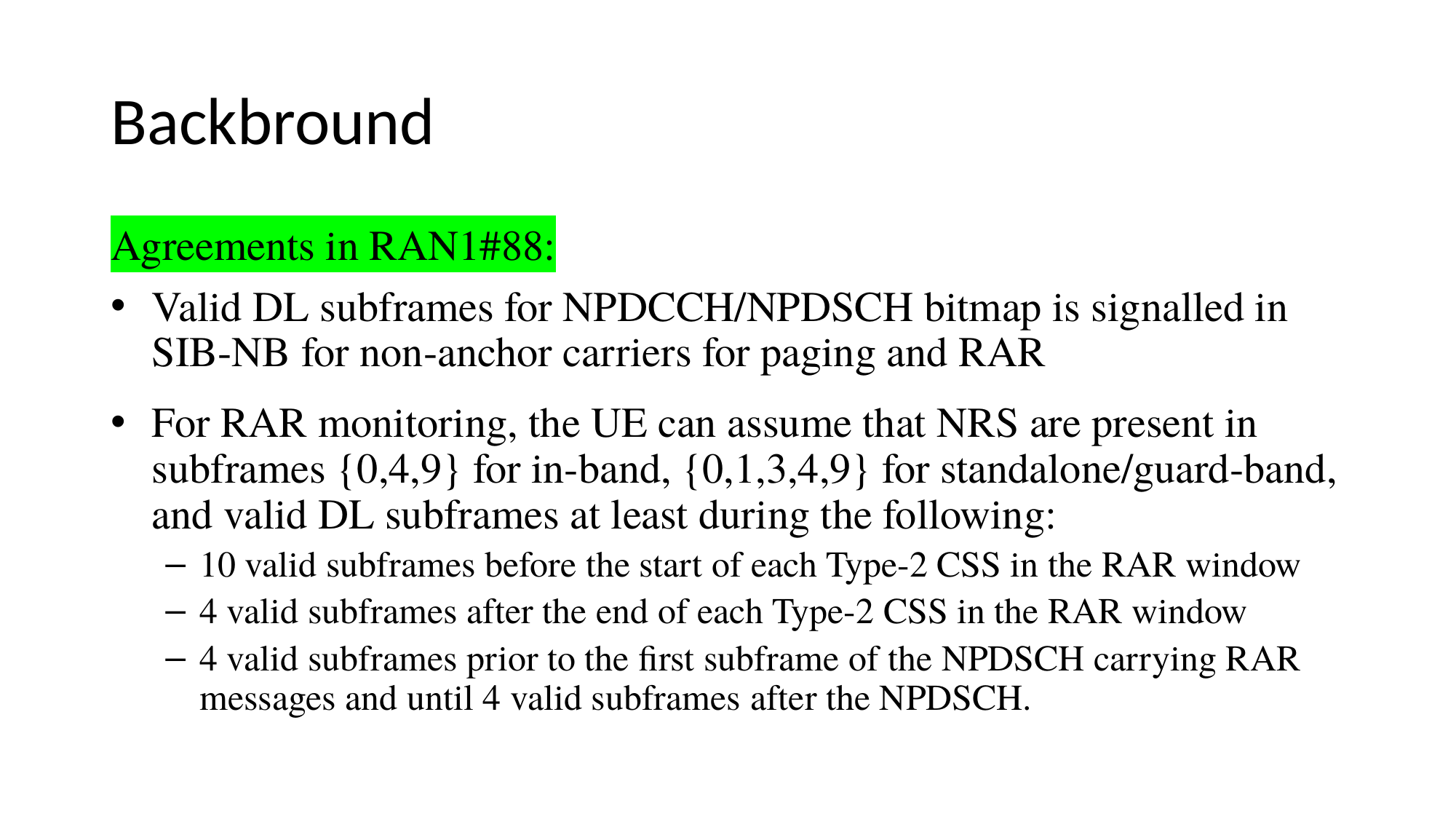

# Backbround
Agreements in RAN1#88:
Valid DL subframes for NPDCCH/NPDSCH bitmap is signalled in SIB-NB for non-anchor carriers for paging and RAR
For RAR monitoring, the UE can assume that NRS are present in subframes {0,4,9} for in-band, {0,1,3,4,9} for standalone/guard-band, and valid DL subframes at least during the following:
10 valid subframes before the start of each Type-2 CSS in the RAR window
4 valid subframes after the end of each Type-2 CSS in the RAR window
4 valid subframes prior to the first subframe of the NPDSCH carrying RAR messages and until 4 valid subframes after the NPDSCH.